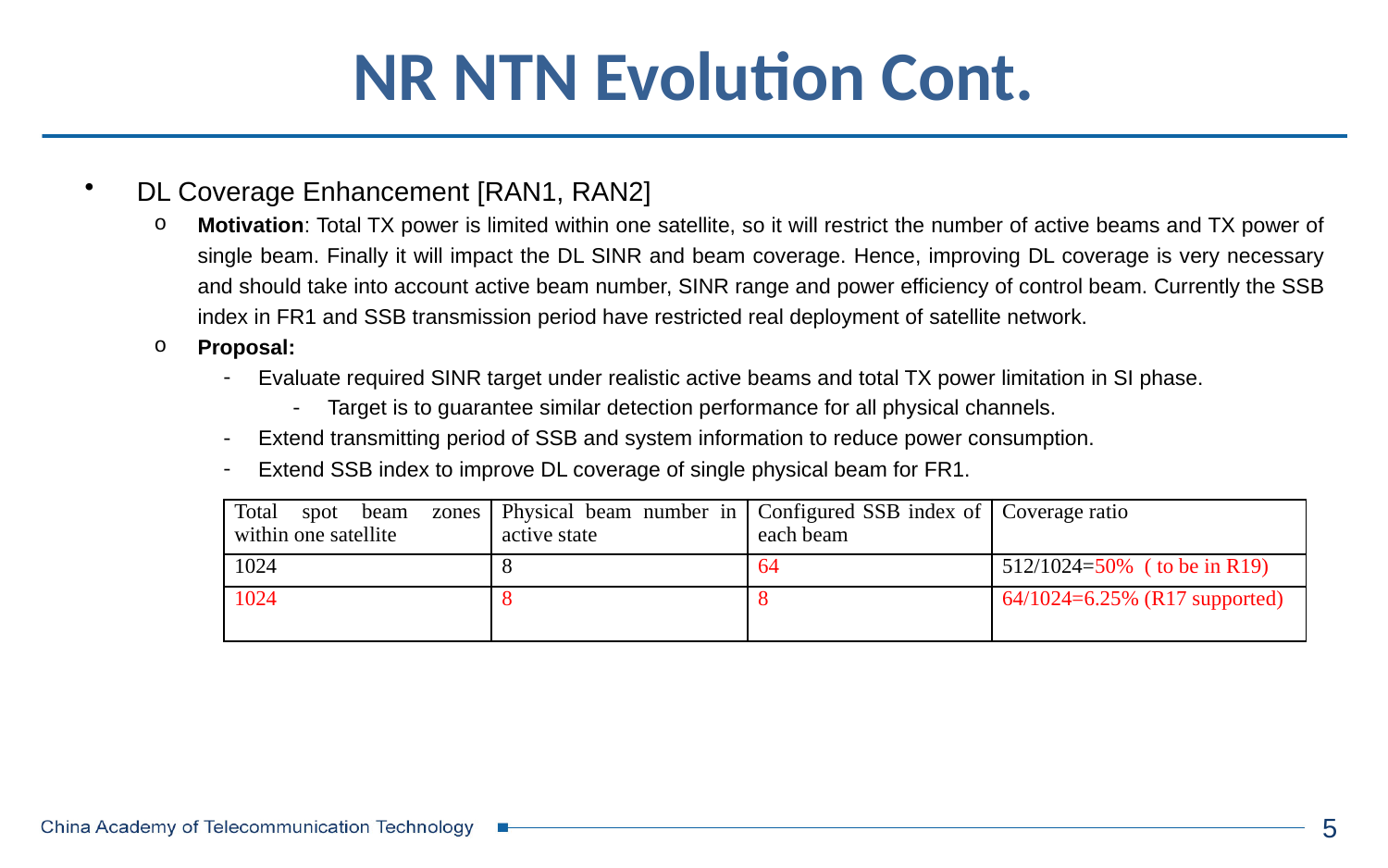

# NR NTN Evolution Cont.
DL Coverage Enhancement [RAN1, RAN2]
Motivation: Total TX power is limited within one satellite, so it will restrict the number of active beams and TX power of single beam. Finally it will impact the DL SINR and beam coverage. Hence, improving DL coverage is very necessary and should take into account active beam number, SINR range and power efficiency of control beam. Currently the SSB index in FR1 and SSB transmission period have restricted real deployment of satellite network.
Proposal:
Evaluate required SINR target under realistic active beams and total TX power limitation in SI phase.
Target is to guarantee similar detection performance for all physical channels.
Extend transmitting period of SSB and system information to reduce power consumption.
Extend SSB index to improve DL coverage of single physical beam for FR1.

| Total spot beam zones within one satellite | Physical beam number in active state | Configured SSB index of each beam | Coverage ratio |
| --- | --- | --- | --- |
| 1024 | 8 | 64 | 512/1024=50% ( to be in R19) |
| 1024 | 8 | 8 | 64/1024=6.25% (R17 supported) |
5